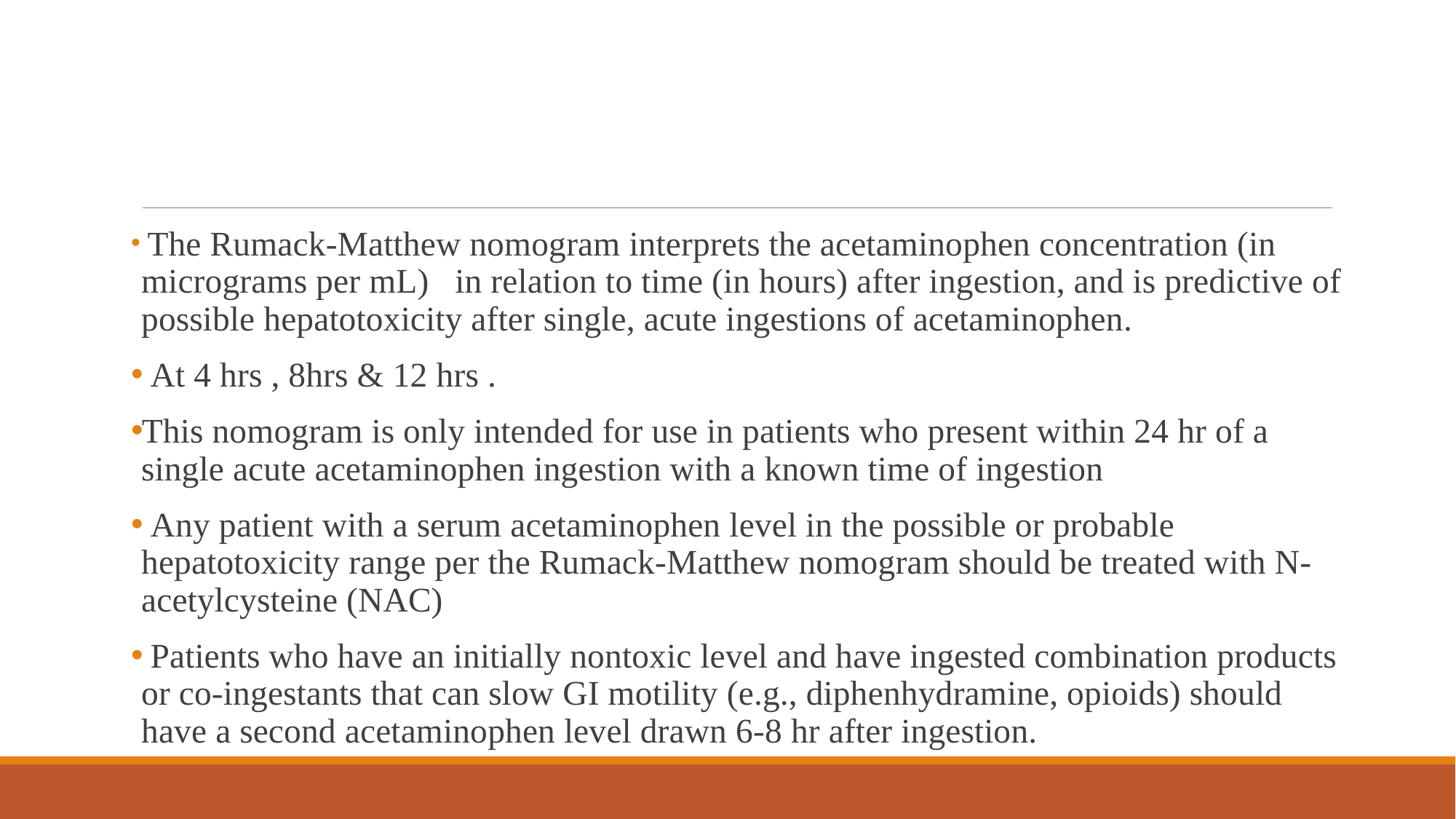

#
 The Rumack-Matthew nomogram interprets the acetaminophen concentration (in micrograms per mL)   in relation to time (in hours) after ingestion, and is predictive of possible hepatotoxicity after single, acute ingestions of acetaminophen.
 At 4 hrs , 8hrs & 12 hrs .
This nomogram is only intended for use in patients who present within 24 hr of a single acute acetaminophen ingestion with a known time of ingestion
 Any patient with a serum acetaminophen level in the possible or probable hepatotoxicity range per the Rumack-Matthew nomogram should be treated with N-acetylcysteine (NAC)
 Patients who have an initially nontoxic level and have ingested combination products or co-ingestants that can slow GI motility (e.g., diphenhydramine, opioids) should have a second acetaminophen level drawn 6-8 hr after ingestion.